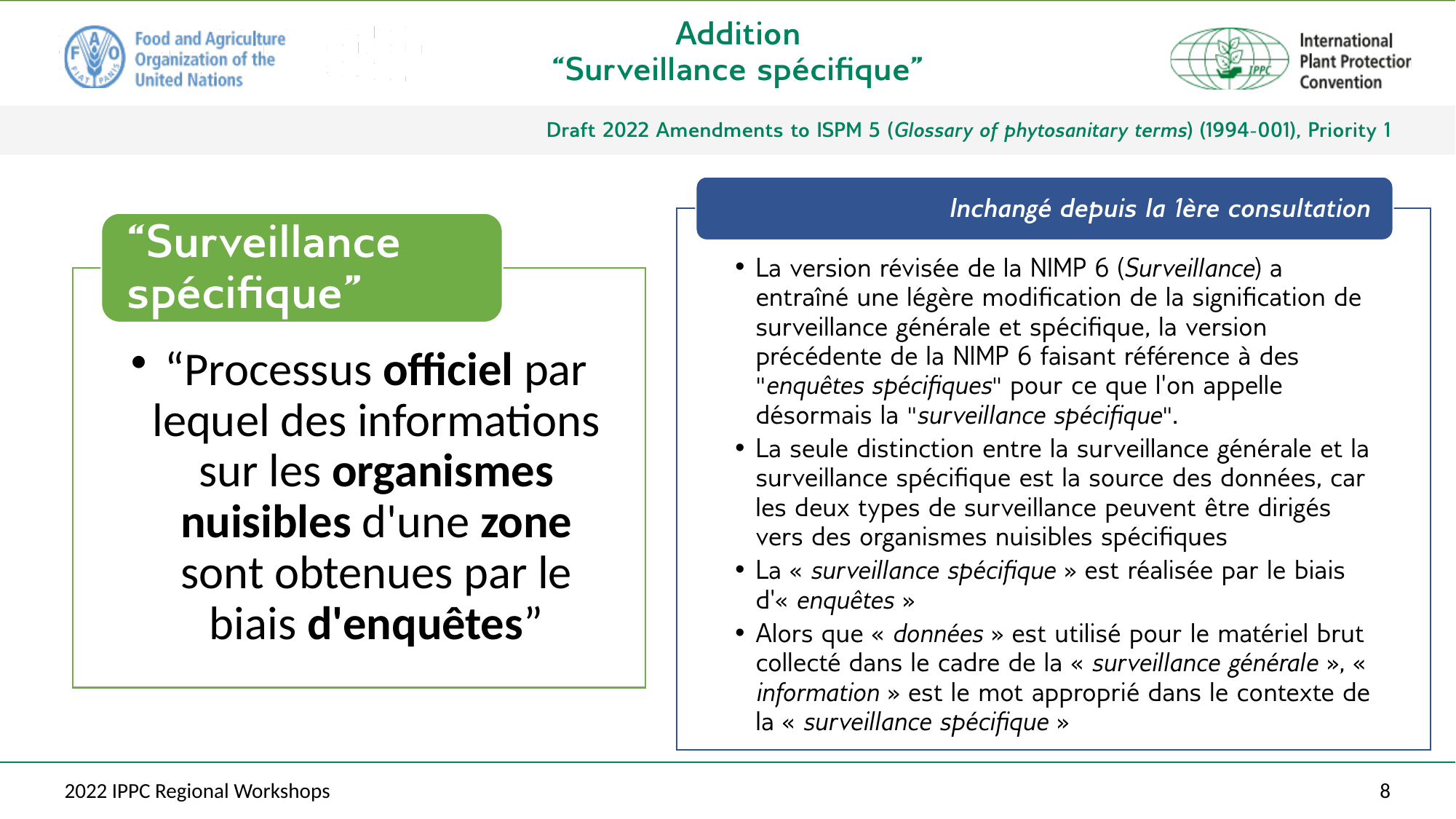

# Addition “Surveillance spécifique”
La version révisée de la NIMP 6 (Surveillance) a entraîné une légère modification de la signification de surveillance générale et spécifique, la version précédente de la NIMP 6 faisant référence à des "enquêtes spécifiques" pour ce que l'on appelle désormais la "surveillance spécifique".
La seule distinction entre la surveillance générale et la surveillance spécifique est la source des données, car les deux types de surveillance peuvent être dirigés vers des organismes nuisibles spécifiques
La « surveillance spécifique » est réalisée par le biais d'« enquêtes »
Alors que « données » est utilisé pour le matériel brut collecté dans le cadre de la « surveillance générale », « information » est le mot approprié dans le contexte de la « surveillance spécifique »
 Inchangé depuis la 1ère consultation
“Processus officiel par lequel des informations sur les organismes nuisibles d'une zone sont obtenues par le biais d'enquêtes”
“Surveillance spécifique”